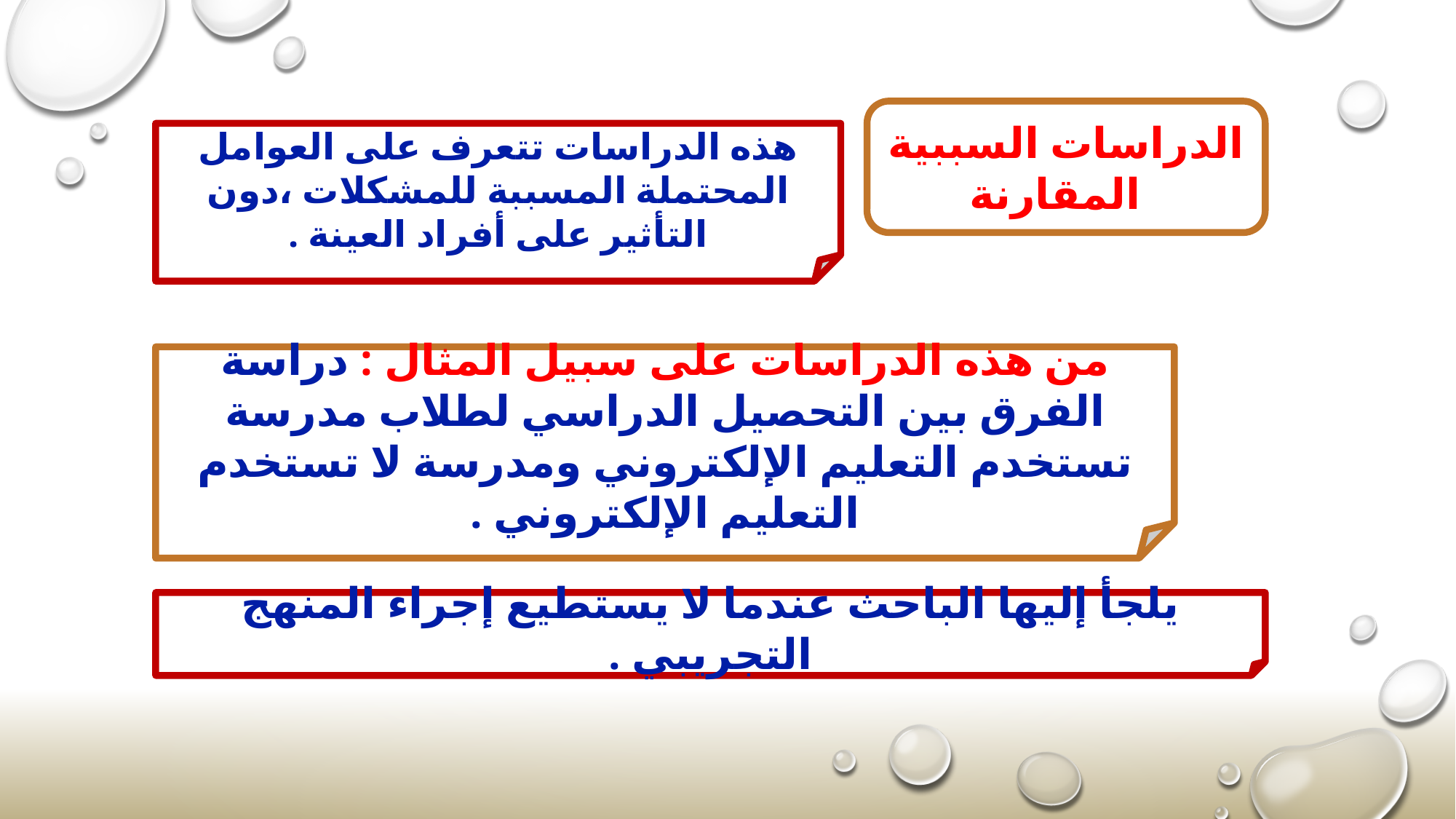

الدراسات السببية المقارنة
هذه الدراسات تتعرف على العوامل المحتملة المسببة للمشكلات ،دون التأثير على أفراد العينة .
من هذه الدراسات على سبيل المثال : دراسة الفرق بين التحصيل الدراسي لطلاب مدرسة تستخدم التعليم الإلكتروني ومدرسة لا تستخدم التعليم الإلكتروني .
يلجأ إليها الباحث عندما لا يستطيع إجراء المنهج التجريبي .